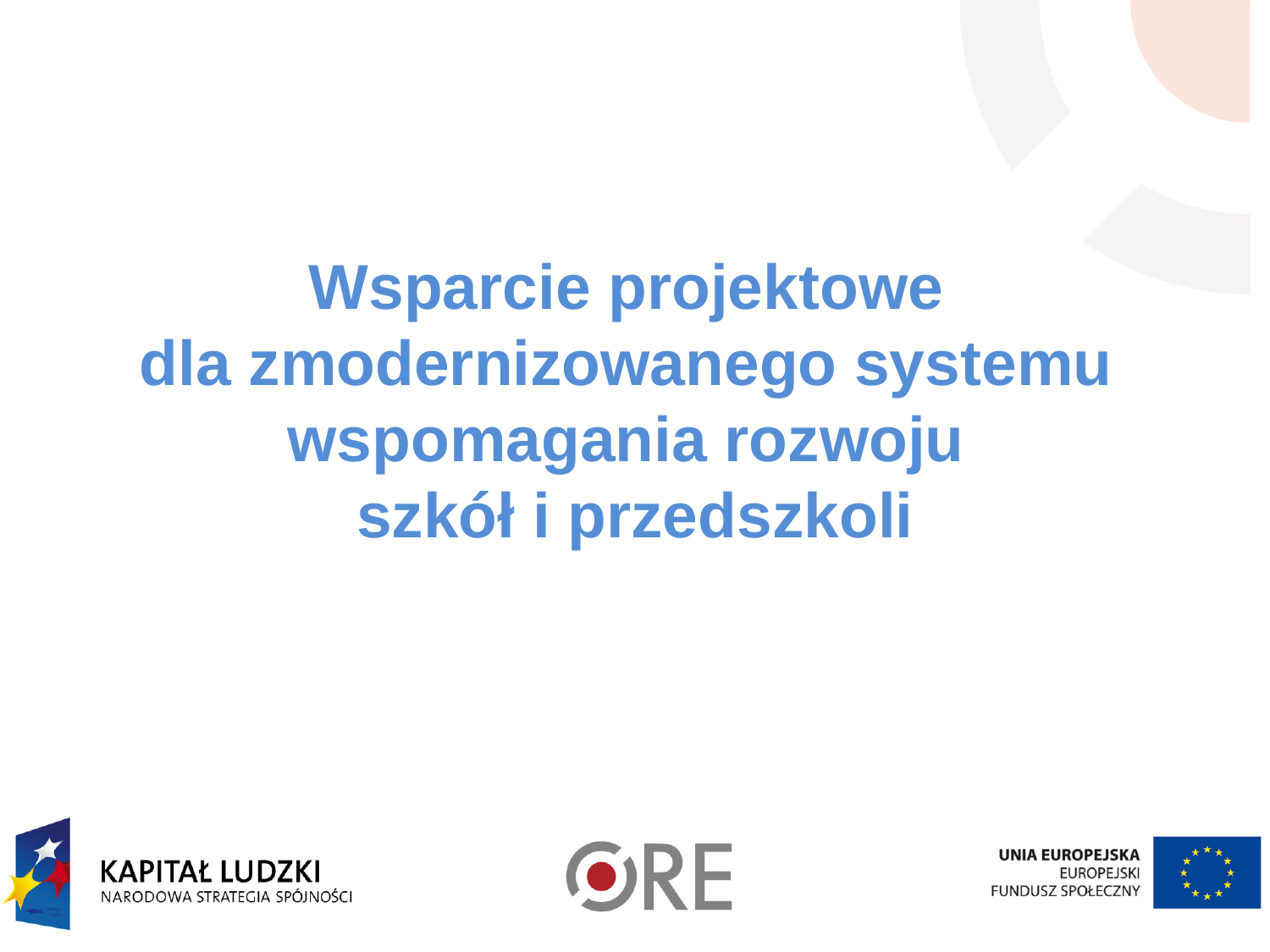

# Wsparcie projektowe dla zmodernizowanego systemu wspomagania rozwoju szkół i przedszkoli